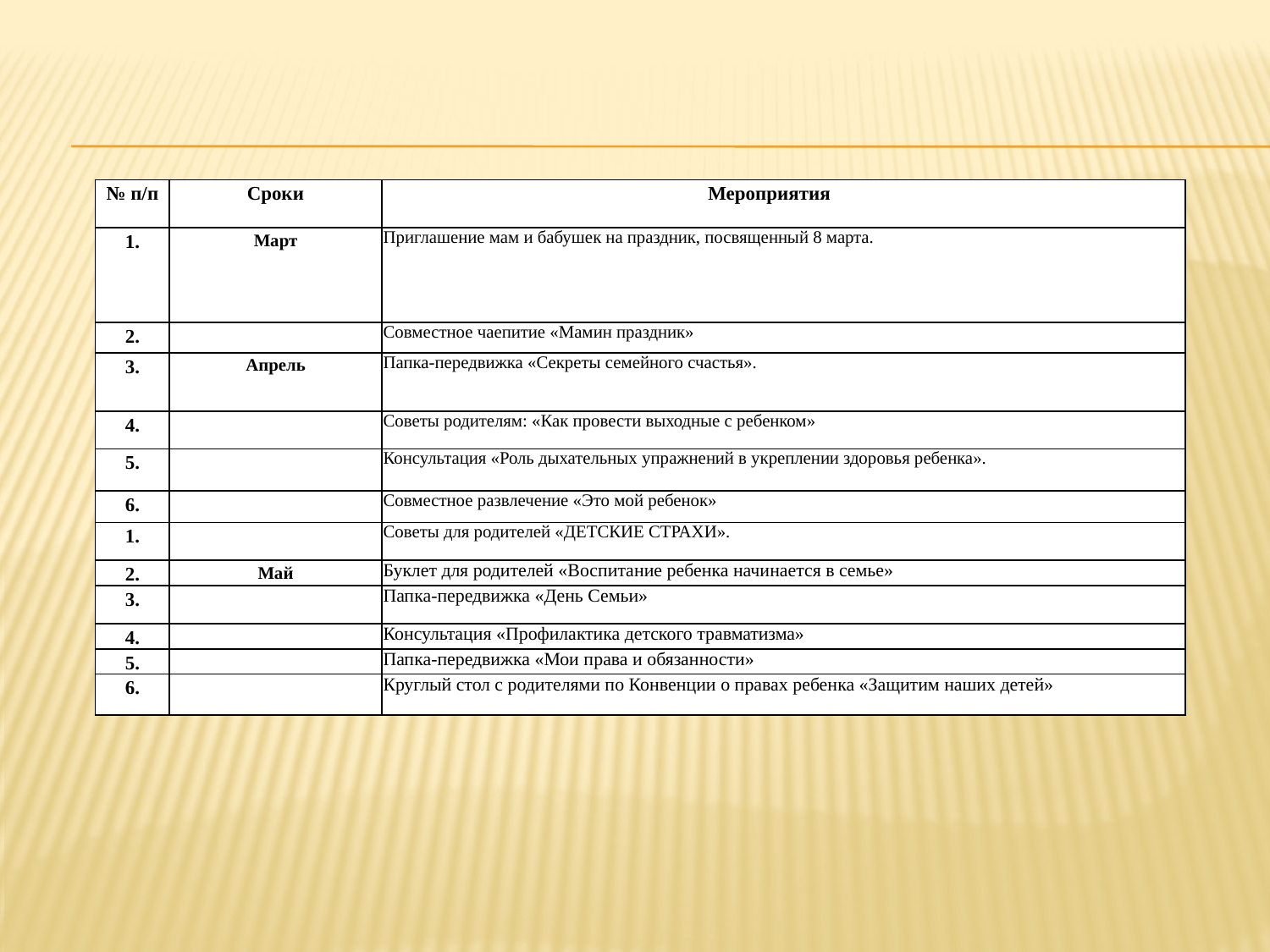

| № п/п | Сроки | Мероприятия |
| --- | --- | --- |
| 1. | Март | Приглашение мам и бабушек на праздник, посвященный 8 марта. |
| 2. |  | Совместное чаепитие «Мамин праздник» |
| 3. | Апрель | Папка-передвижка «Секреты семейного счастья». |
| 4. |  | Советы родителям: «Как провести выходные с ребенком» |
| 5. |  | Консультация «Роль дыхательных упражнений в укреплении здоровья ребенка». |
| 6. |  | Совместное развлечение «Это мой ребенок» |
| 1. |  | Советы для родителей «ДЕТСКИЕ СТРАХИ». |
| 2. | Май | Буклет для родителей «Воспитание ребенка начинается в семье» |
| 3. |  | Папка-передвижка «День Семьи» |
| 4. |  | Консультация «Профилактика детского травматизма» |
| 5. |  | Папка-передвижка «Мои права и обязанности» |
| 6. |  | Круглый стол с родителями по Конвенции о правах ребенка «Защитим наших детей» |